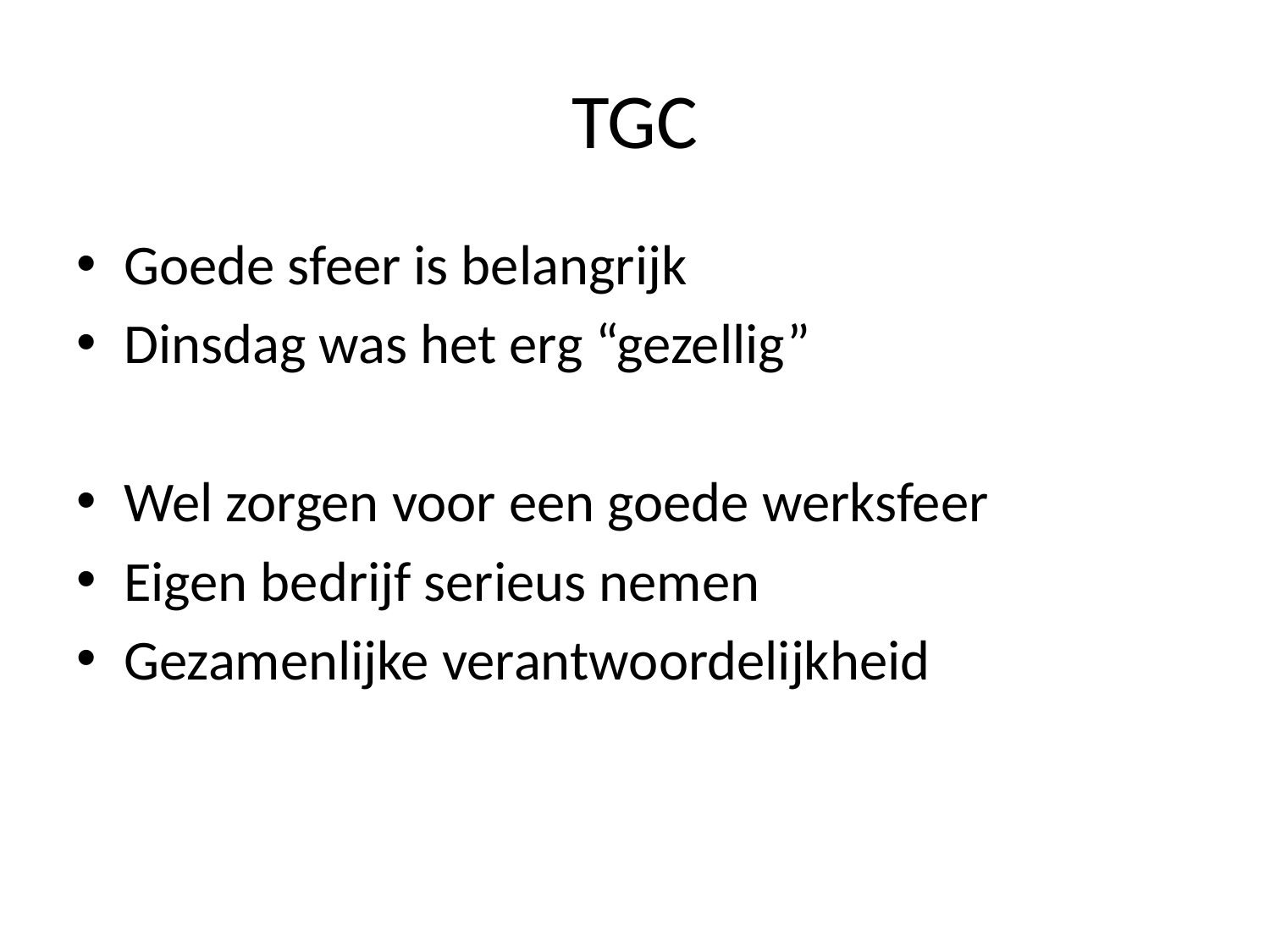

# TGC
Goede sfeer is belangrijk
Dinsdag was het erg “gezellig”

Wel zorgen voor een goede werksfeer
Eigen bedrijf serieus nemen
Gezamenlijke verantwoordelijkheid